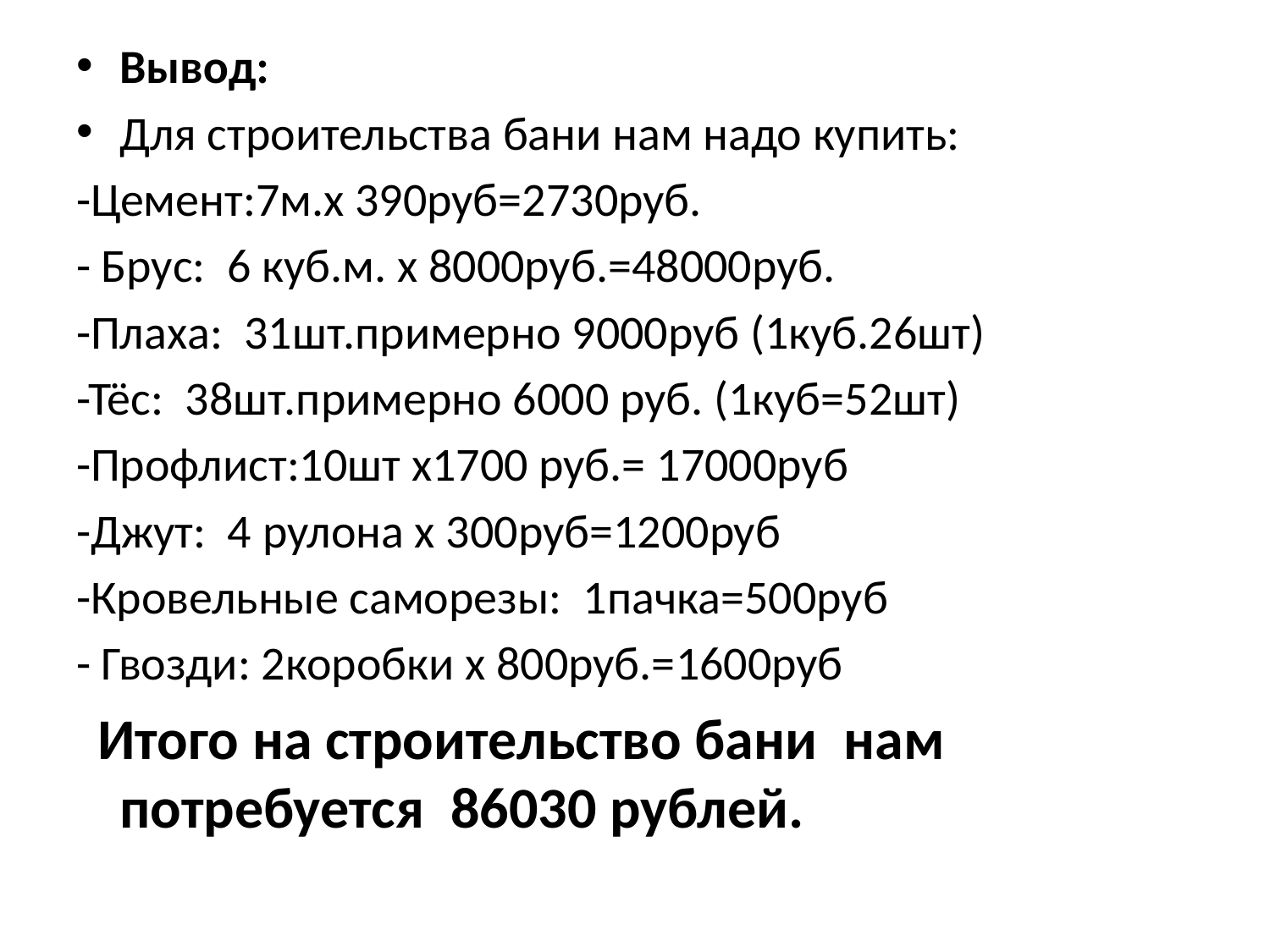

Вывод:
Для строительства бани нам надо купить:
-Цемент:7м.х 390руб=2730руб.
- Брус:  6 куб.м. х 8000руб.=48000руб.
-Плаха:  31шт.примерно 9000руб (1куб.26шт)
-Тёс:  38шт.примерно 6000 руб. (1куб=52шт)
-Профлист:10шт х1700 руб.= 17000руб
-Джут:  4 рулона х 300руб=1200руб
-Кровельные саморезы:  1пачка=500руб
- Гвозди: 2коробки х 800руб.=1600руб
  Итого на строительство бани  нам потребуется  86030 рублей.